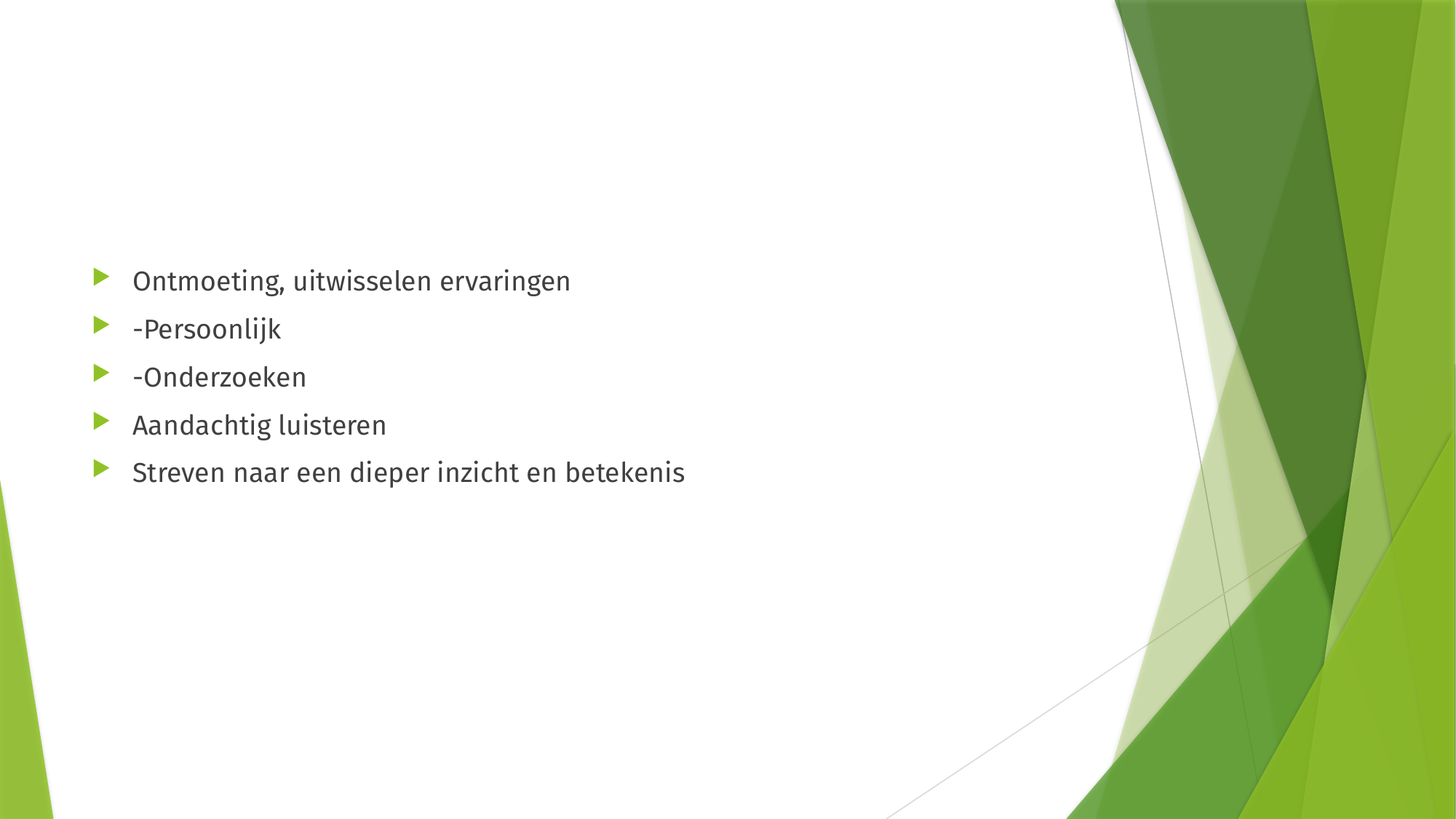

#
Ontmoeting, uitwisselen ervaringen
-Persoonlijk
-Onderzoeken
Aandachtig luisteren
Streven naar een dieper inzicht en betekenis